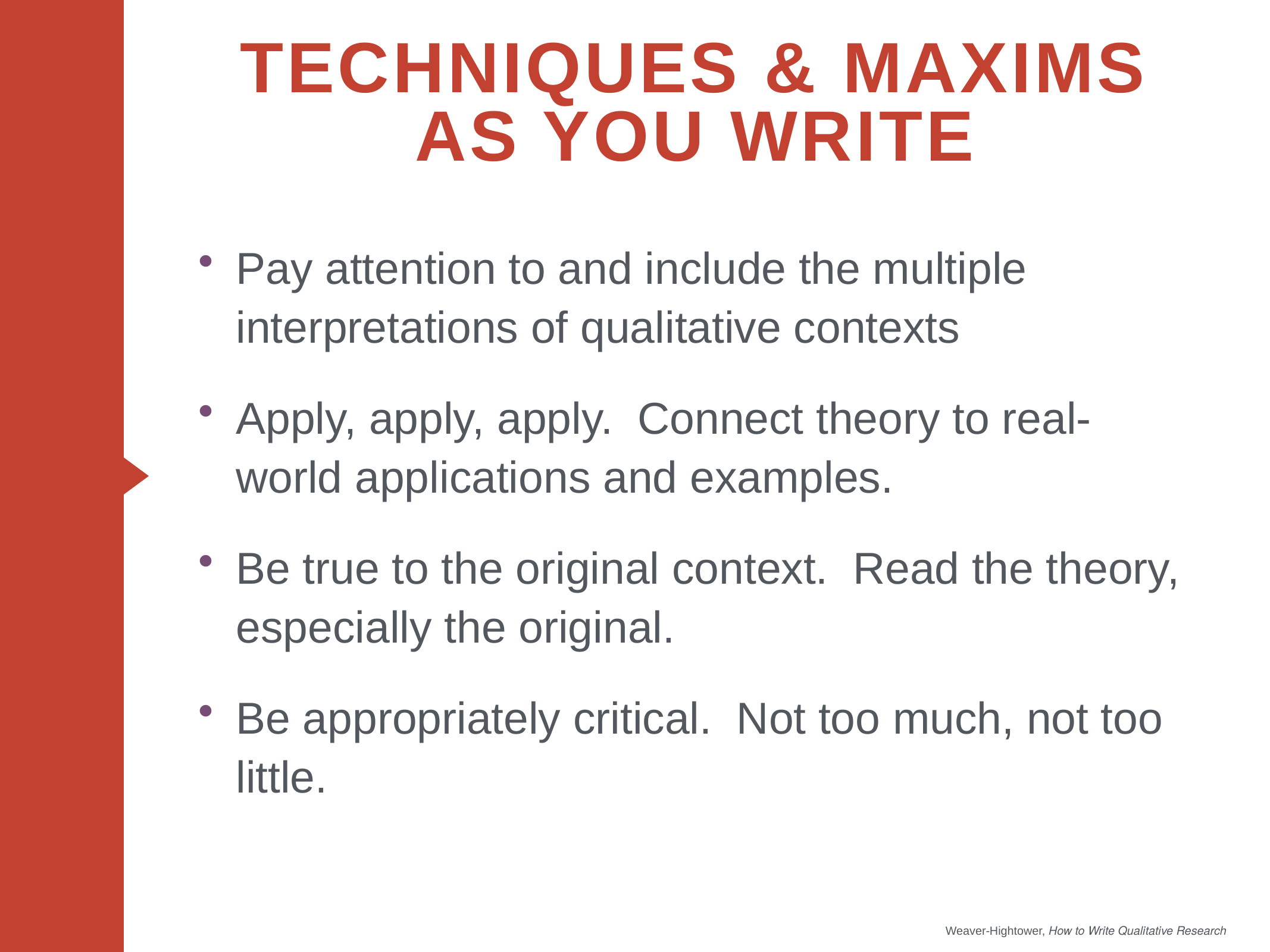

# Techniques & maxims as you write
Pay attention to and include the multiple interpretations of qualitative contexts
Apply, apply, apply.  Connect theory to real-world applications and examples.
Be true to the original context.  Read the theory, especially the original.
Be appropriately critical.  Not too much, not too little.